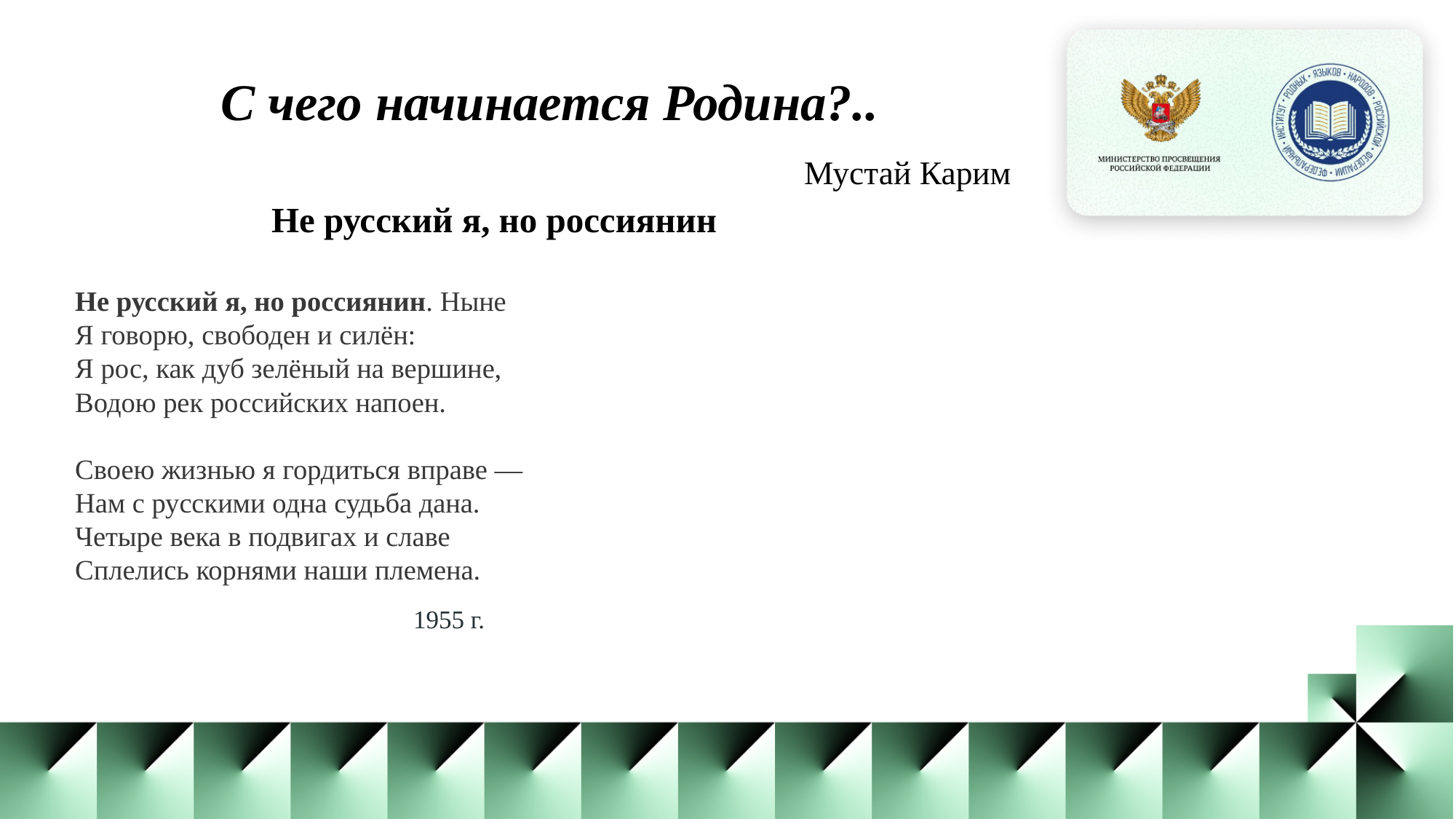

С чего начинается Родина?..
                                          Мустай Карим
                    Не русский я, но россиянин
Не русский я, но россиянин. Ныне
Я говорю, свободен и силён:
Я рос, как дуб зелёный на вершине,
Водою рек российских напоен.
Своею жизнью я гордиться вправе —
Нам с русскими одна судьба дана.
Четыре века в подвигах и славе
Сплелись корнями наши племена.
                               1955 г.